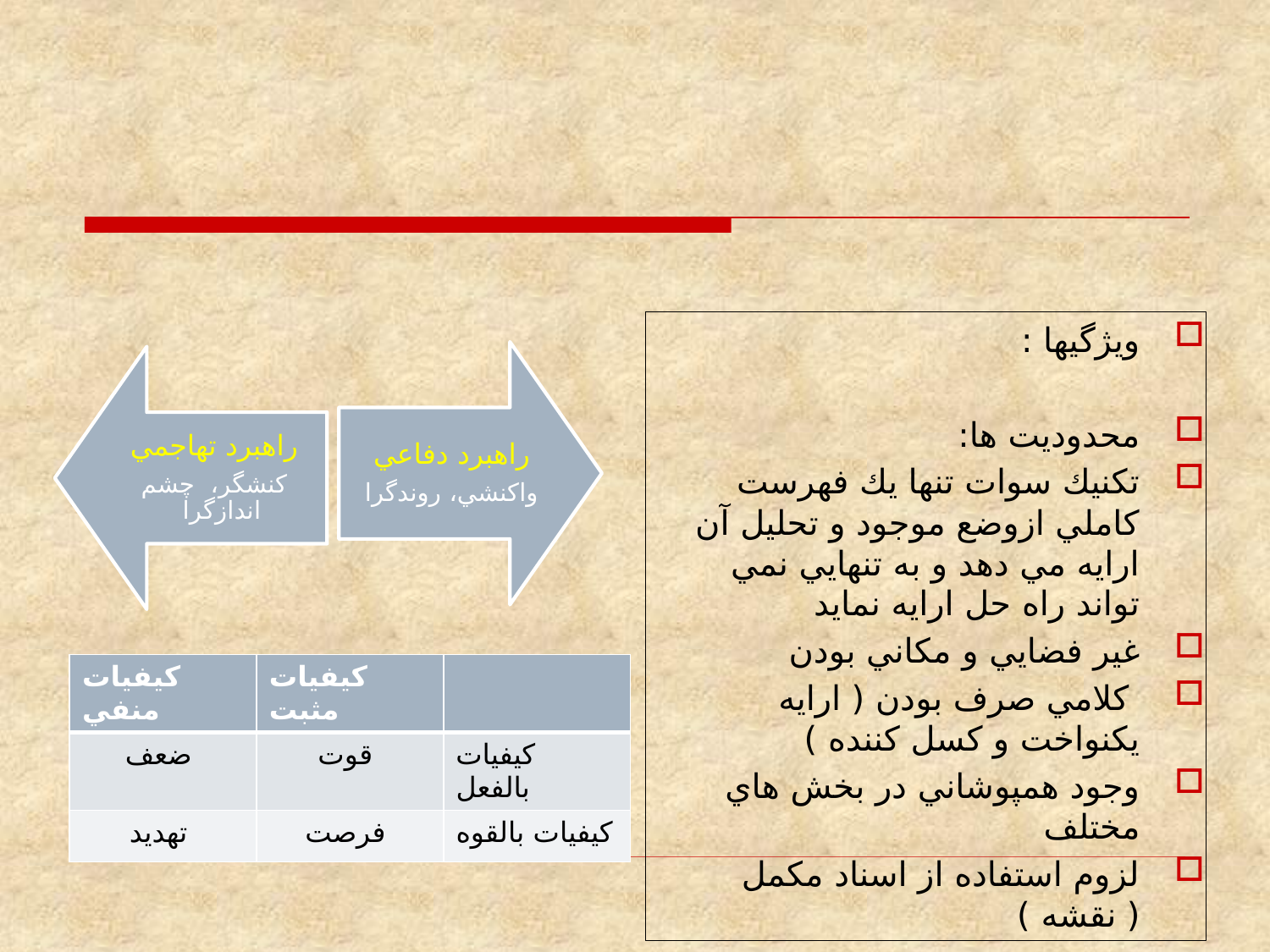

ويژگيها :

محدوديت ها:
تكنيك سوات تنها يك فهرست كاملي ازوضع موجود و تحليل آن ارايه مي دهد و به تنهايي نمي تواند راه حل ارايه نمايد
غير فضايي و مكاني بودن
 كلامي صرف بودن ( ارايه يكنواخت و كسل كننده )
وجود همپوشاني در بخش هاي مختلف
لزوم استفاده از اسناد مكمل ( نقشه )
راهبرد تهاجمي
كنشگر،  چشم اندازگرا
راهبرد دفاعي
واكنشي، روندگرا
| كيفيات منفي | كيفيات مثبت |  |
| --- | --- | --- |
| ضعف | قوت | كيفيات بالفعل |
| تهديد | فرصت | كيفيات بالقوه |